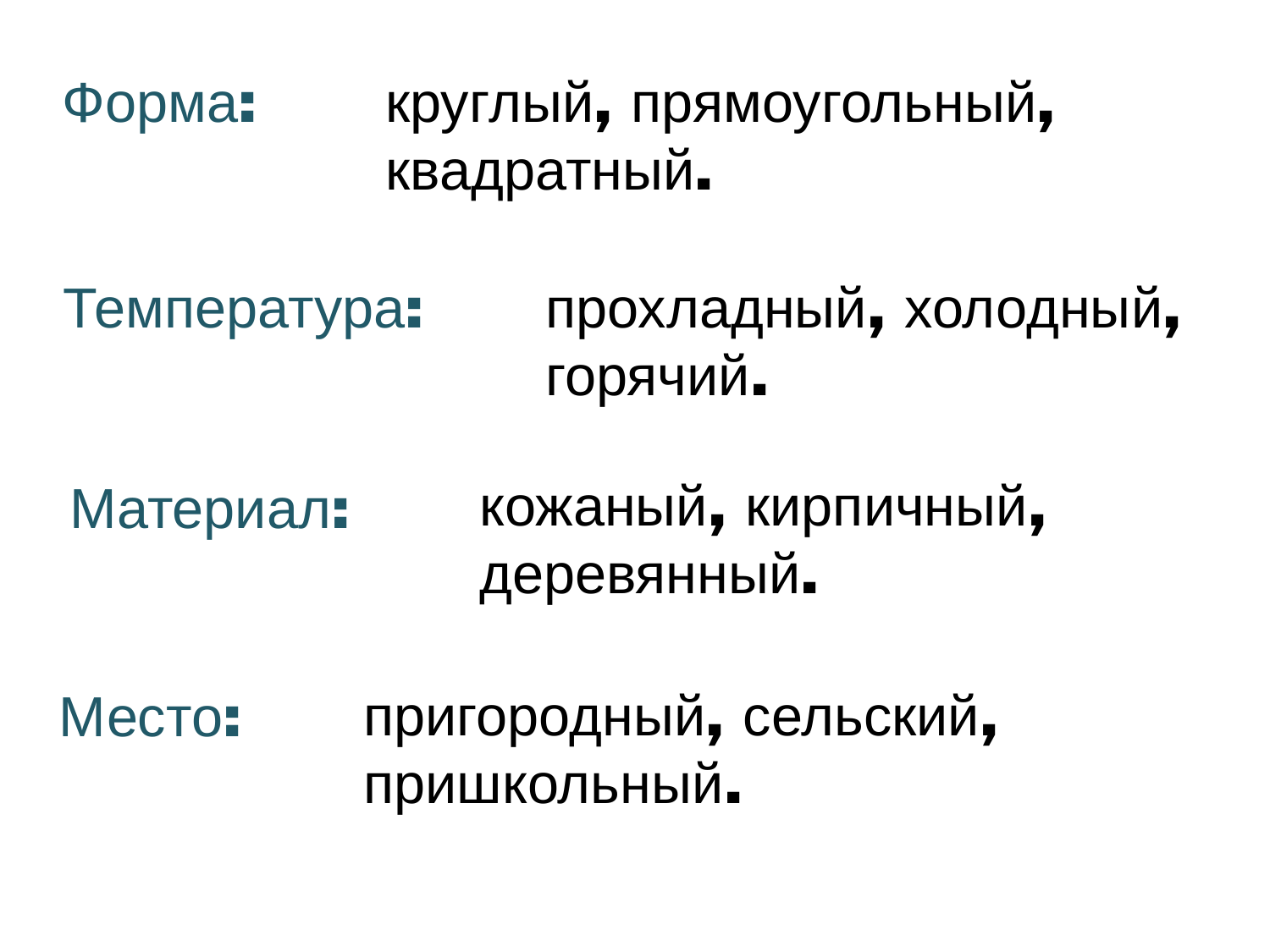

Форма:
круглый, прямоугольный,
квадратный.
Температура:
прохладный, холодный,
горячий.
кожаный, кирпичный,
деревянный.
Материал:
пригородный, сельский,
пришкольный.
Место: